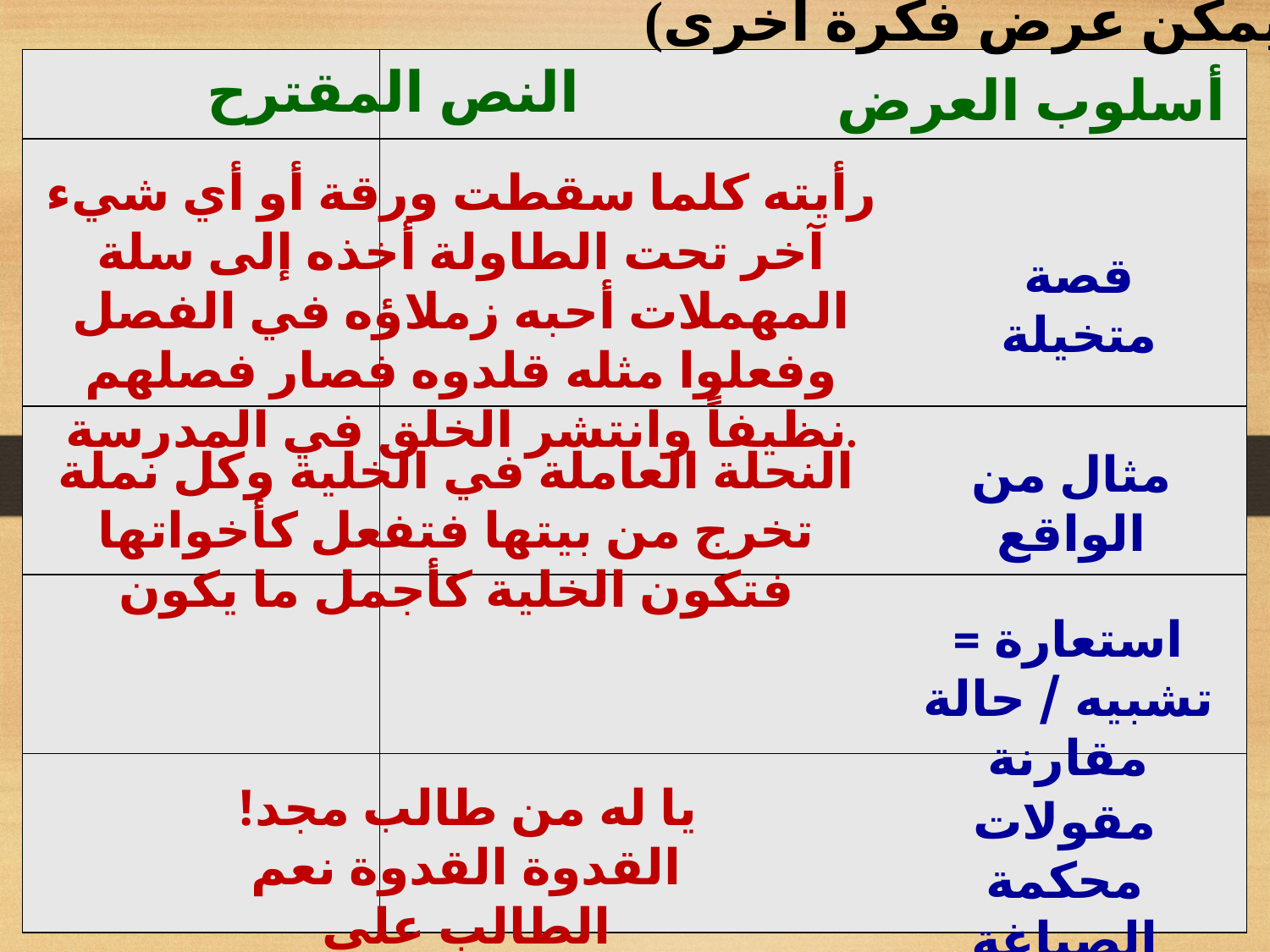

(يمكن عرض فكرة أخرى)
|  |  |
| --- | --- |
|  |  |
|  |  |
|  |  |
|  |  |
النص المقترح
أسلوب العرض
رأيته كلما سقطت ورقة أو أي شيء آخر تحت الطاولة أخذه إلى سلة المهملات أحبه زملاؤه في الفصل وفعلوا مثله قلدوه فصار فصلهم نظيفاً وانتشر الخلق في المدرسة.
قصة متخيلة
النحلة العاملة في الخلية وكل نملة تخرج من بيتها فتفعل كأخواتها فتكون الخلية كأجمل ما يكون
مثال من الواقع
استعارة = تشبيه / حالة مقارنة
يا له من طالب مجد! القدوة القدوة نعم الطالب علي
مقولات محكمة الصياغة